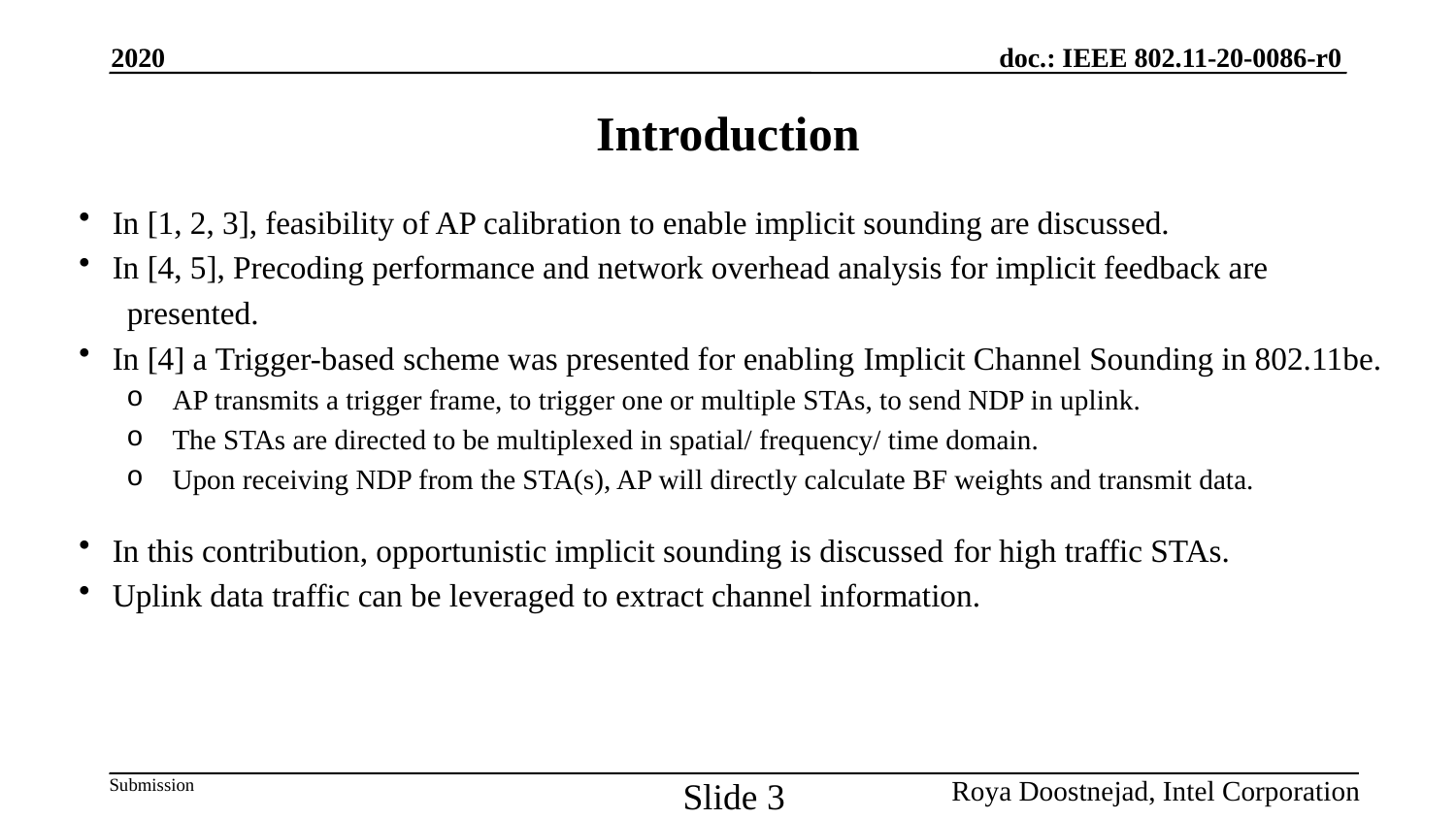

2020
# Introduction
In [1, 2, 3], feasibility of AP calibration to enable implicit sounding are discussed.
In [4, 5], Precoding performance and network overhead analysis for implicit feedback are
      presented.
In [4] a Trigger-based scheme was presented for enabling Implicit Channel Sounding in 802.11be.
AP transmits a trigger frame, to trigger one or multiple STAs, to send NDP in uplink.
The STAs are directed to be multiplexed in spatial/ frequency/ time domain.
Upon receiving NDP from the STA(s), AP will directly calculate BF weights and transmit data.

In this contribution, opportunistic implicit sounding is discussed for high traffic STAs.
Uplink data traffic can be leveraged to extract channel information.

Slide 3
Roya Doostnejad, Intel Corporation